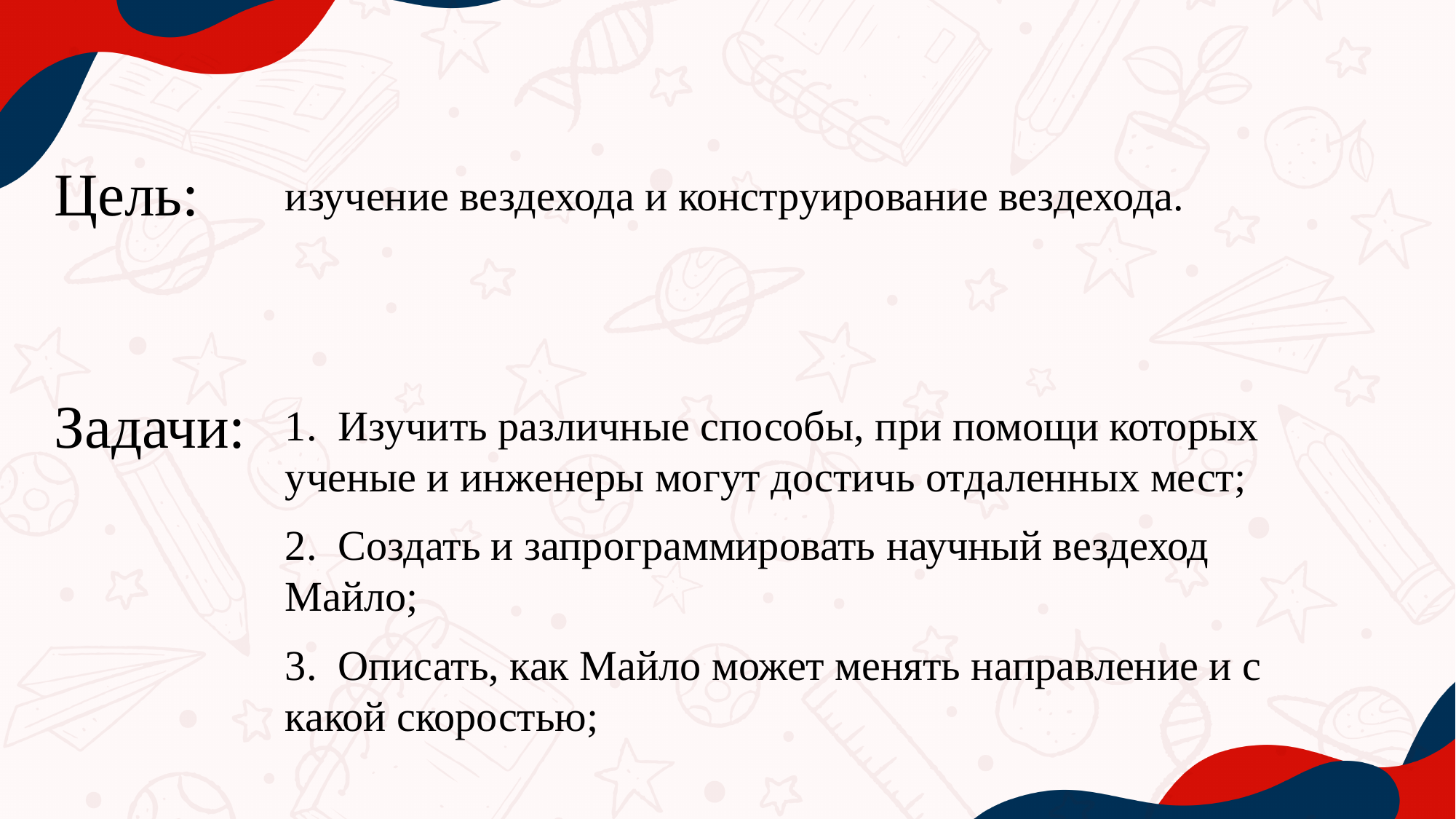

Цель:
изучение вездехода и конструирование вездехода.
Задачи:
1.  Изучить различные способы, при помощи которых ученые и инженеры могут достичь отдаленных мест;

2.  Создать и запрограммировать научный вездеход Майло;

3.  Описать, как Майло может менять направление и с какой скоростью;